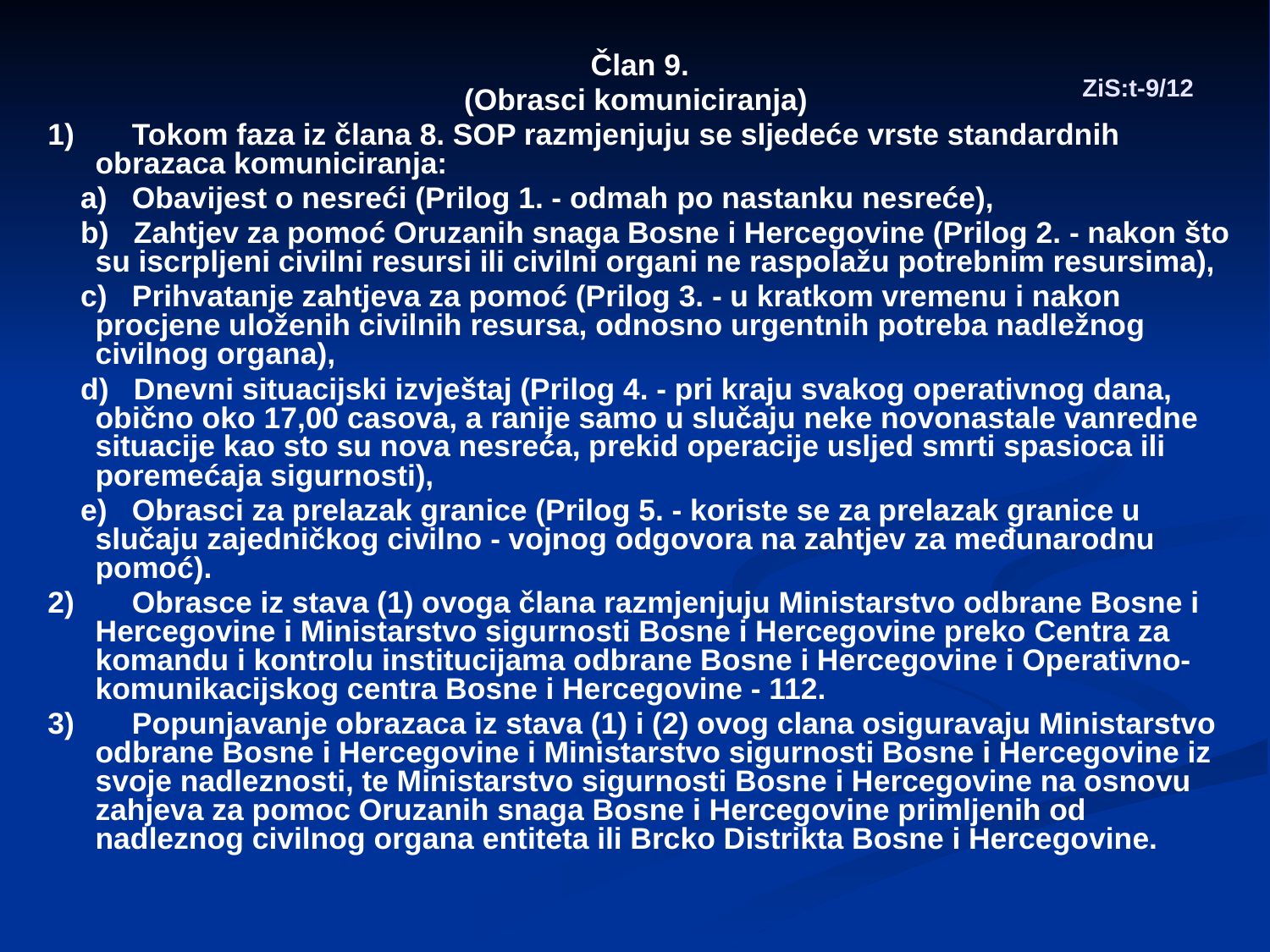

# ZiS:t-9/12
Član 9.
(Obrasci komuniciranja)
1)       Tokom faza iz člana 8. SOP razmjenjuju se sljedeće vrste standardnih obrazaca komuniciranja:
    a)   Obavijest o nesreći (Prilog 1. - odmah po nastanku nesreće),
    b)   Zahtjev za pomoć Oruzanih snaga Bosne i Hercegovine (Prilog 2. - nakon što su iscrpljeni civilni resursi ili civilni organi ne raspolažu potrebnim resursima),
    c)   Prihvatanje zahtjeva za pomoć (Prilog 3. - u kratkom vremenu i nakon procjene uloženih civilnih resursa, odnosno urgentnih potreba nadležnog civilnog organa),
    d)   Dnevni situacijski izvještaj (Prilog 4. - pri kraju svakog operativnog dana, obično oko 17,00 casova, a ranije samo u slučaju neke novonastale vanredne situacije kao sto su nova nesreća, prekid operacije usljed smrti spasioca ili poremećaja sigurnosti),
    e)   Obrasci za prelazak granice (Prilog 5. - koriste se za prelazak granice u slučaju zajedničkog civilno - vojnog odgovora na zahtjev za međunarodnu pomoć).
2)       Obrasce iz stava (1) ovoga člana razmjenjuju Ministarstvo odbrane Bosne i Hercegovine i Ministarstvo sigurnosti Bosne i Hercegovine preko Centra za komandu i kontrolu institucijama odbrane Bosne i Hercegovine i Operativno-komunikacijskog centra Bosne i Hercegovine - 112.
3)       Popunjavanje obrazaca iz stava (1) i (2) ovog clana osiguravaju Ministarstvo odbrane Bosne i Hercegovine i Ministarstvo sigurnosti Bosne i Hercegovine iz svoje nadleznosti, te Ministarstvo sigurnosti Bosne i Hercegovine na osnovu zahjeva za pomoc Oruzanih snaga Bosne i Hercegovine primljenih od nadleznog civilnog organa entiteta ili Brcko Distrikta Bosne i Hercegovine.